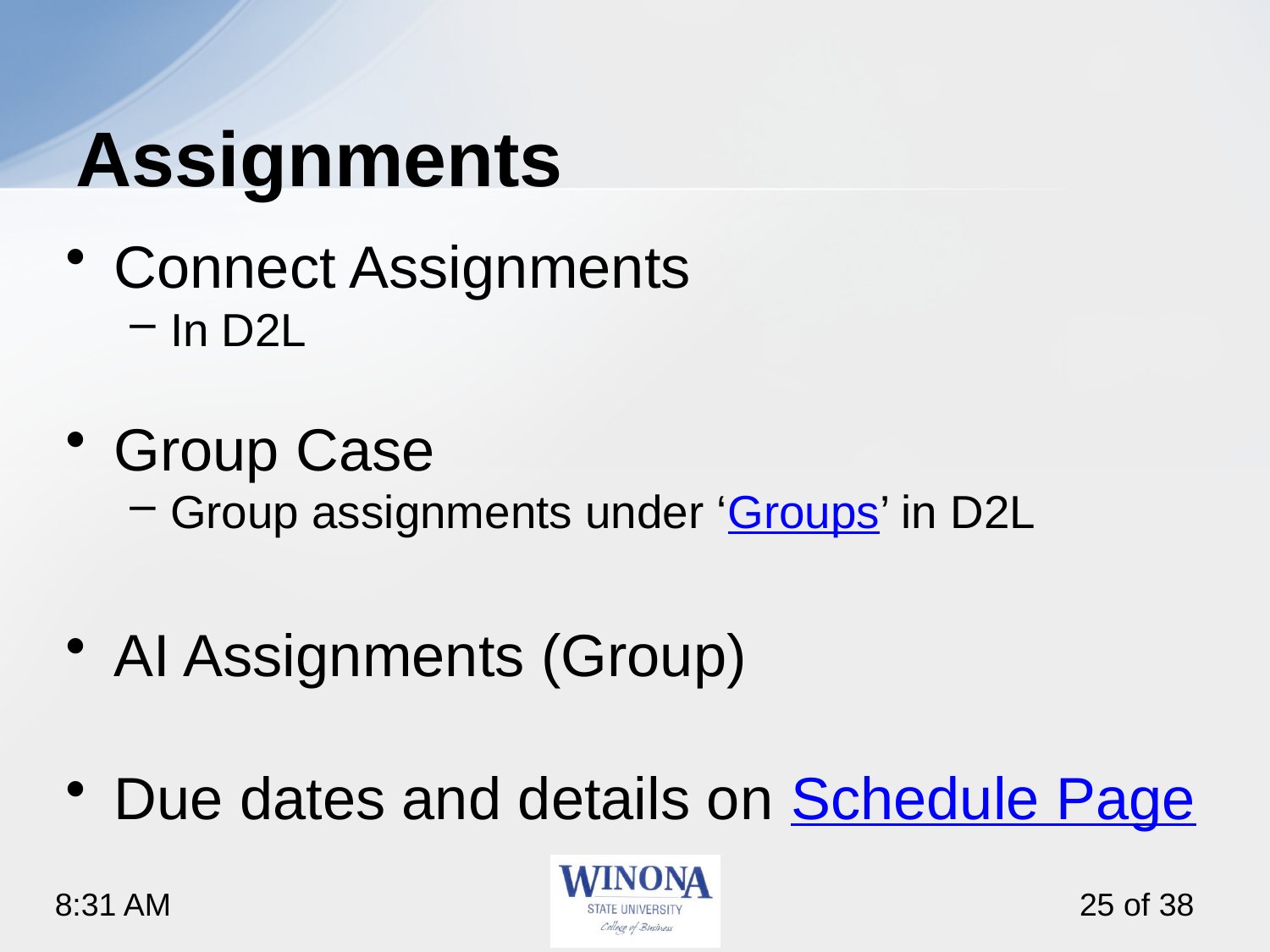

# Assignments
Connect Assignments
In D2L

Group Case
Group assignments under ‘Groups’ in D2L

AI Assignments (Group)

Due dates and details on Schedule Page